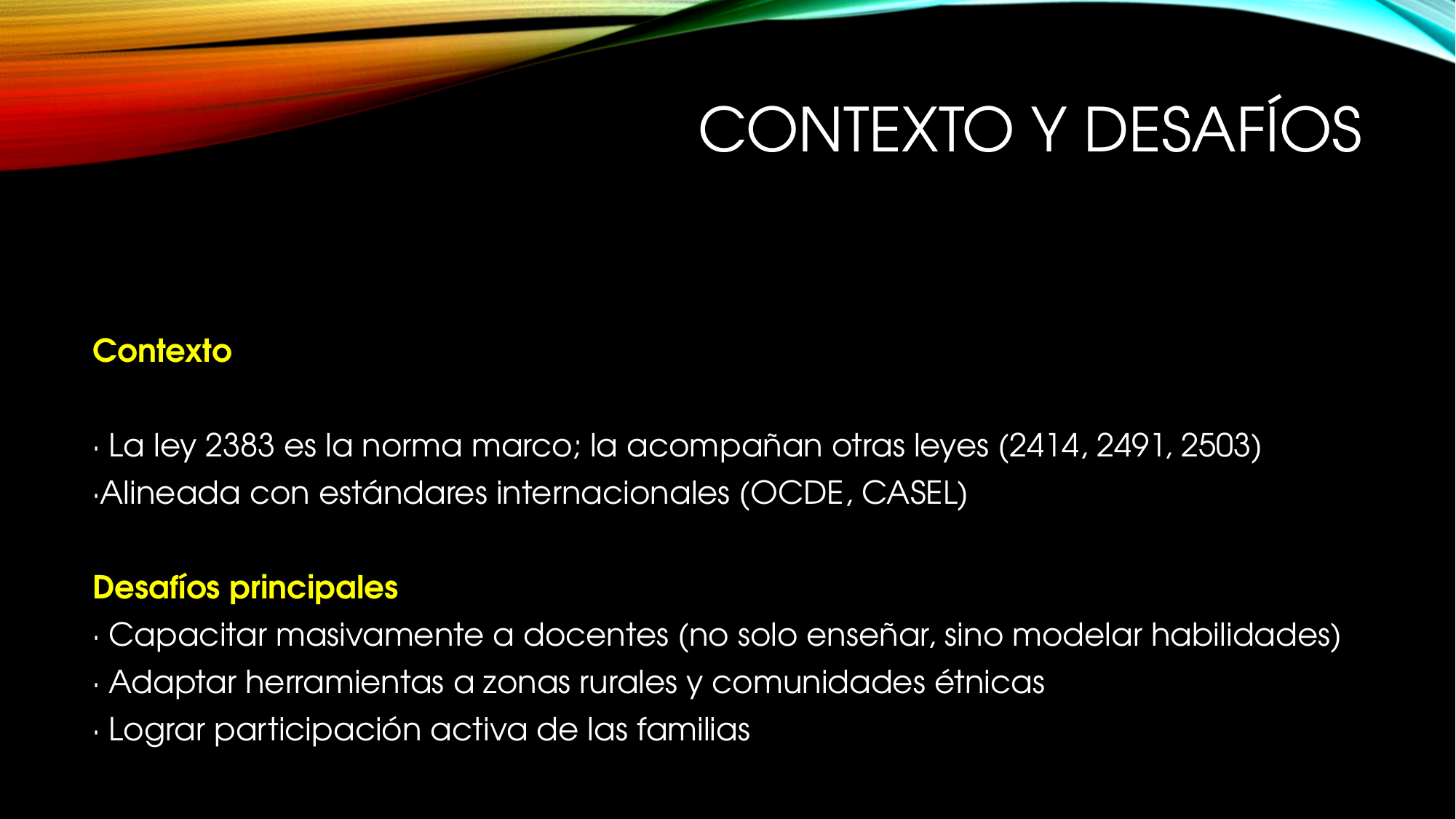

# Contexto y desafíos

Contexto

· La ley 2383 es la norma marco; la acompañan otras leyes (2414, 2491, 2503)
·Alineada con estándares internacionales (OCDE, CASEL)

Desafíos principales
· Capacitar masivamente a docentes (no solo enseñar, sino modelar habilidades)
· Adaptar herramientas a zonas rurales y comunidades étnicas
· Lograr participación activa de las familias